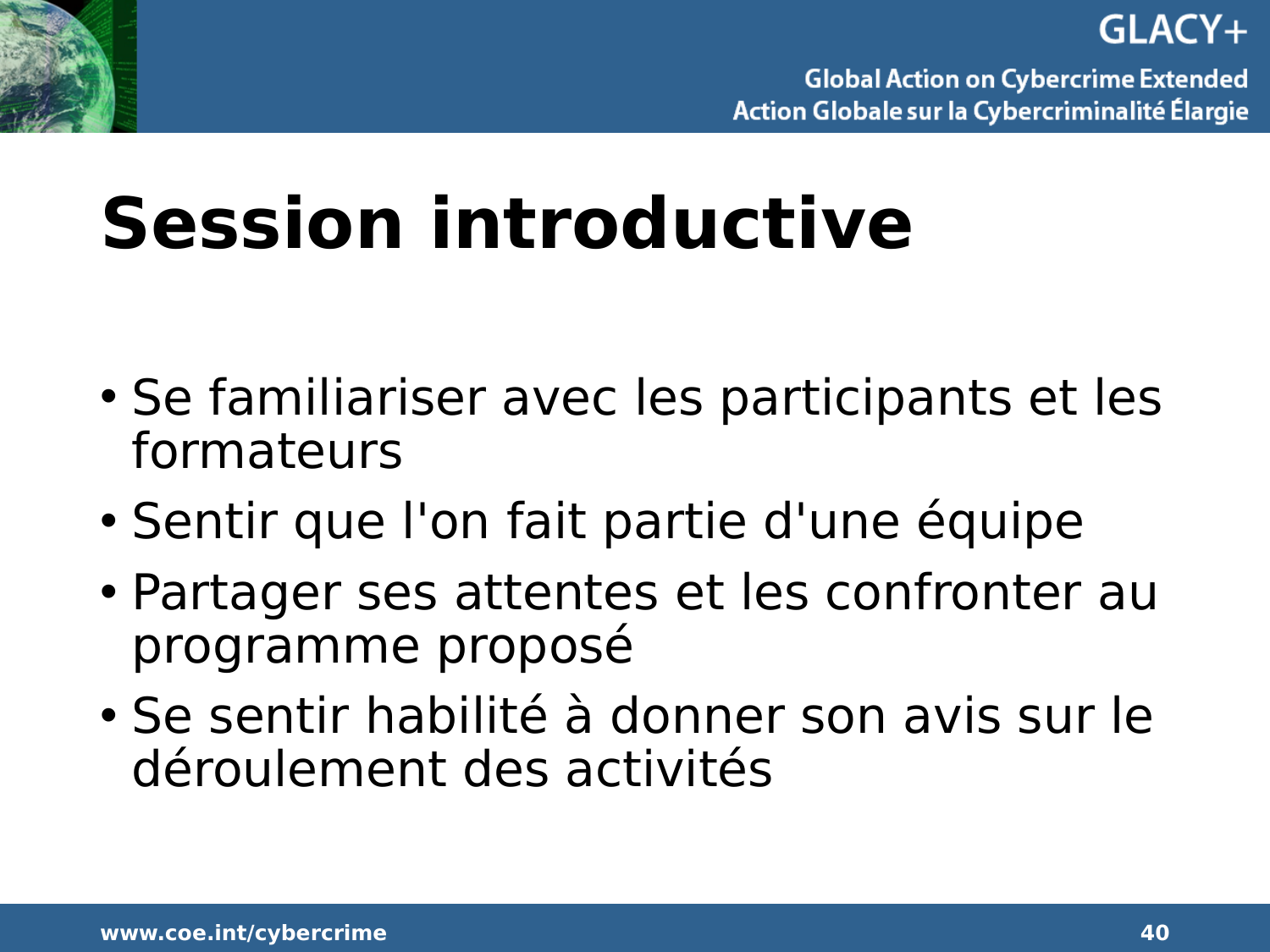

# Session introductive
Se familiariser avec les participants et les formateurs
Sentir que l'on fait partie d'une équipe
Partager ses attentes et les confronter au programme proposé
Se sentir habilité à donner son avis sur le déroulement des activités
www.coe.int/cybercrime
40